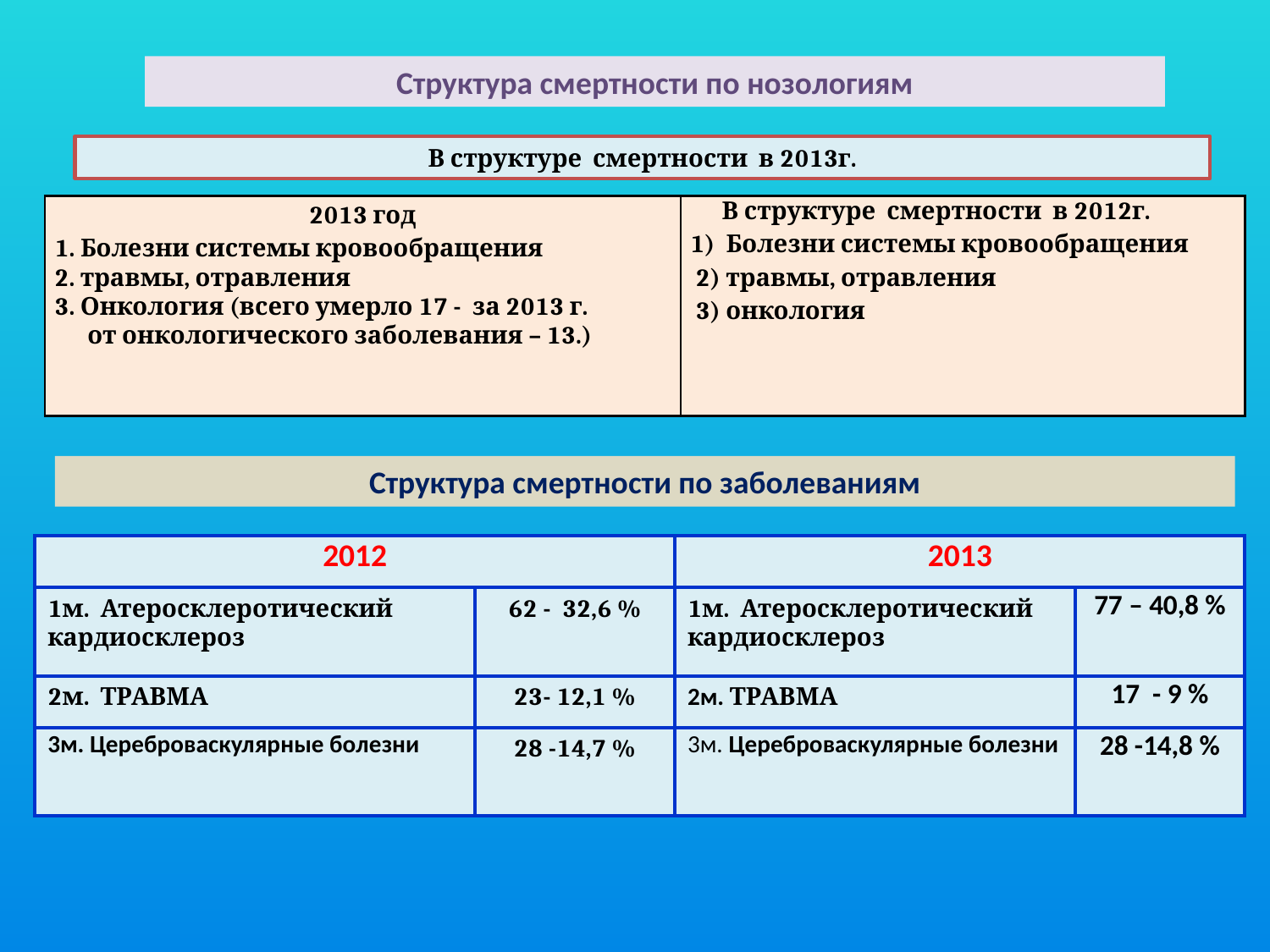

Структура смертности по нозологиям
В структуре  смертности  в 2013г.
| 2013 год 1. Болезни системы кровообращения 2. травмы, отравления 3. Онкология (всего умерло 17 - за 2013 г. от онкологического заболевания – 13.) | В структуре смертности в 2012г. 1) Болезни системы кровообращения 2) травмы, отравления 3) онкология |
| --- | --- |
Структура смертности по заболеваниям
| 2012 |  | 2013 |  |
| --- | --- | --- | --- |
| 1м. Атеросклеротический кардиосклероз | 62 - 32,6 % | 1м. Атеросклеротический кардиосклероз | 77 – 40,8 % |
| 2м. ТРАВМА | 23- 12,1 % | 2м. ТРАВМА | 17 - 9 % |
| 3м. Цереброваскулярные болезни | 28 -14,7 % | 3м. Цереброваскулярные болезни | 28 -14,8 % |